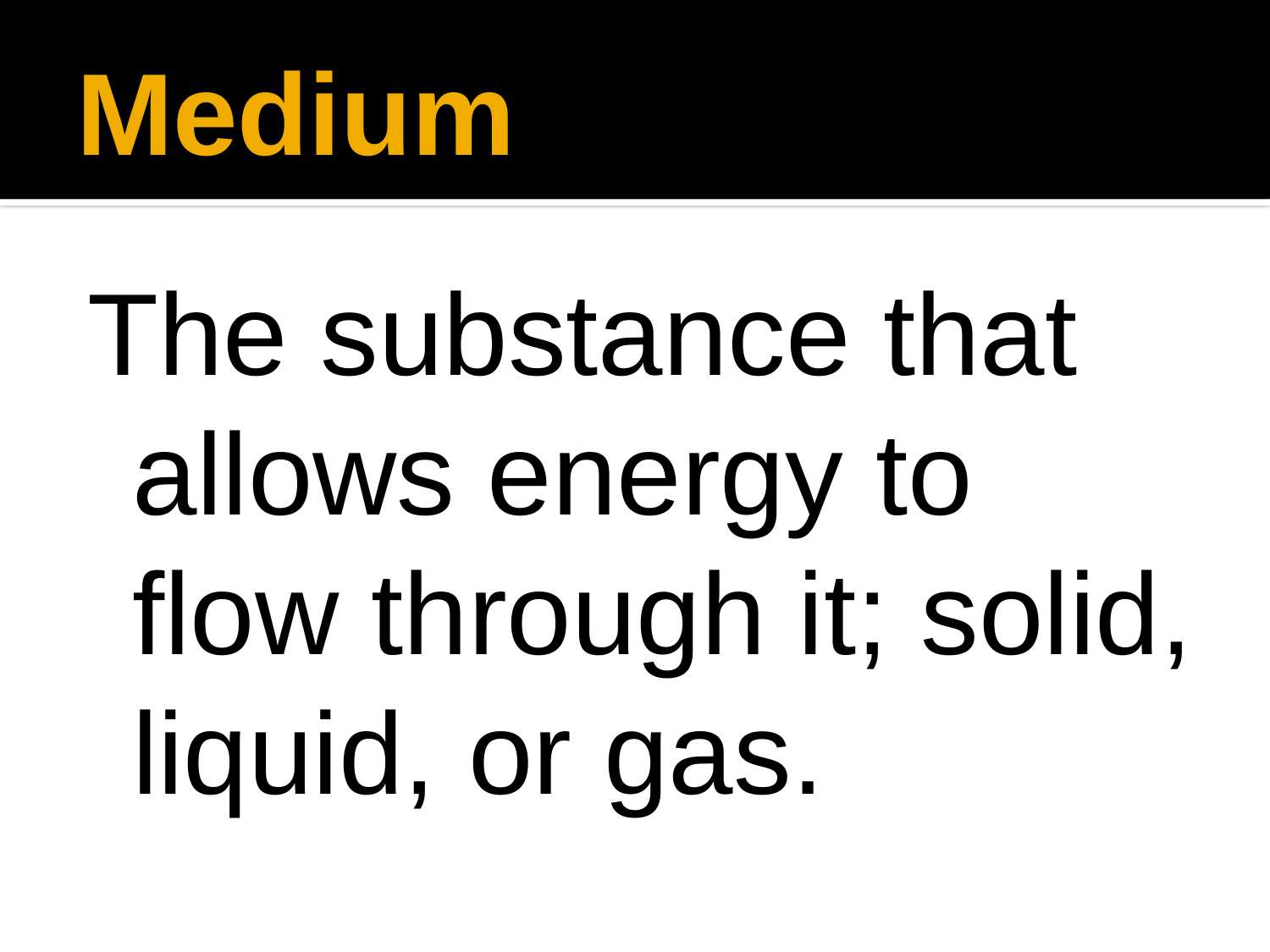

# Medium
The substance that allows energy to flow through it; solid, liquid, or gas.